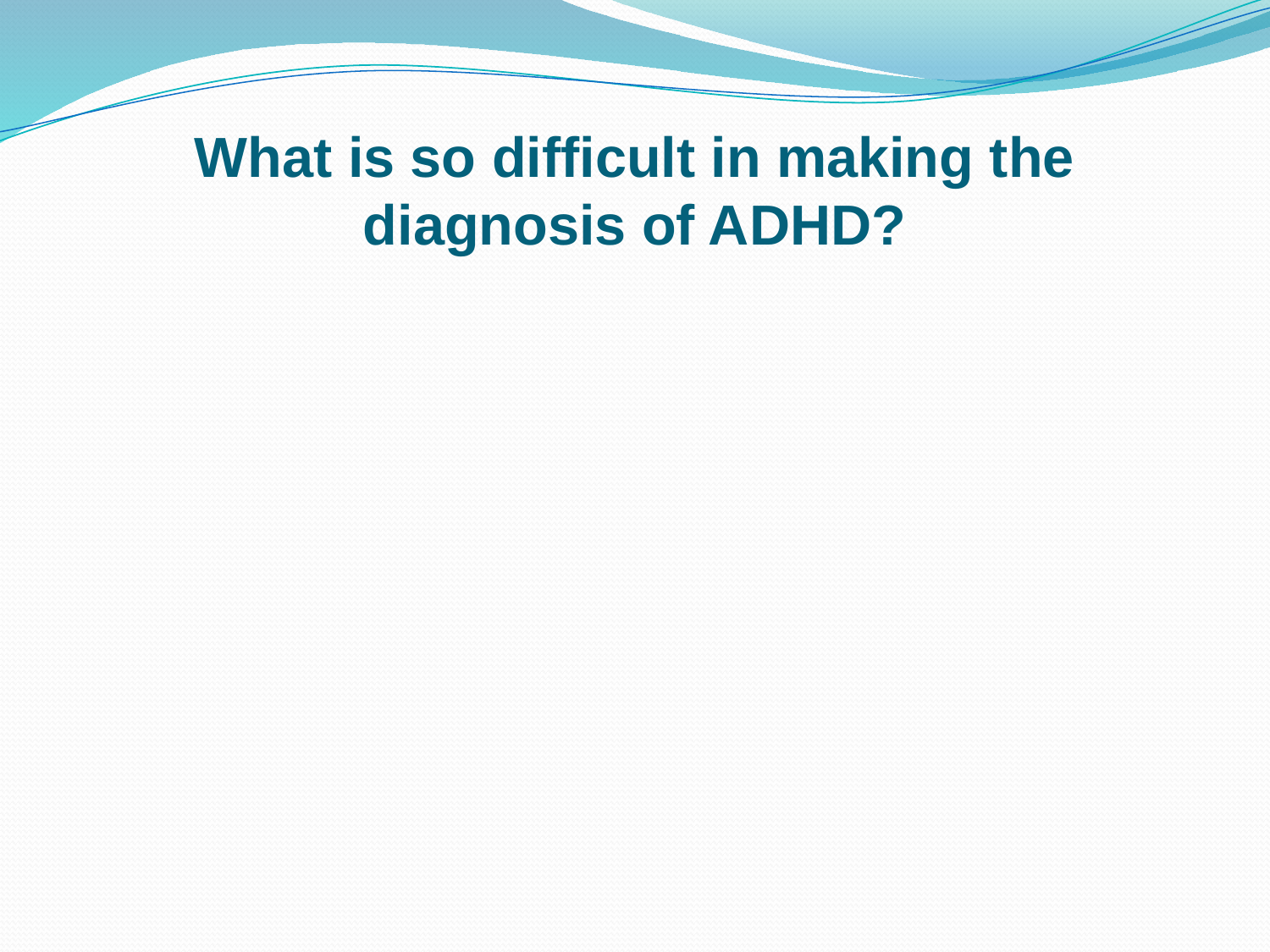

# What is so difficult in making the diagnosis of ADHD?